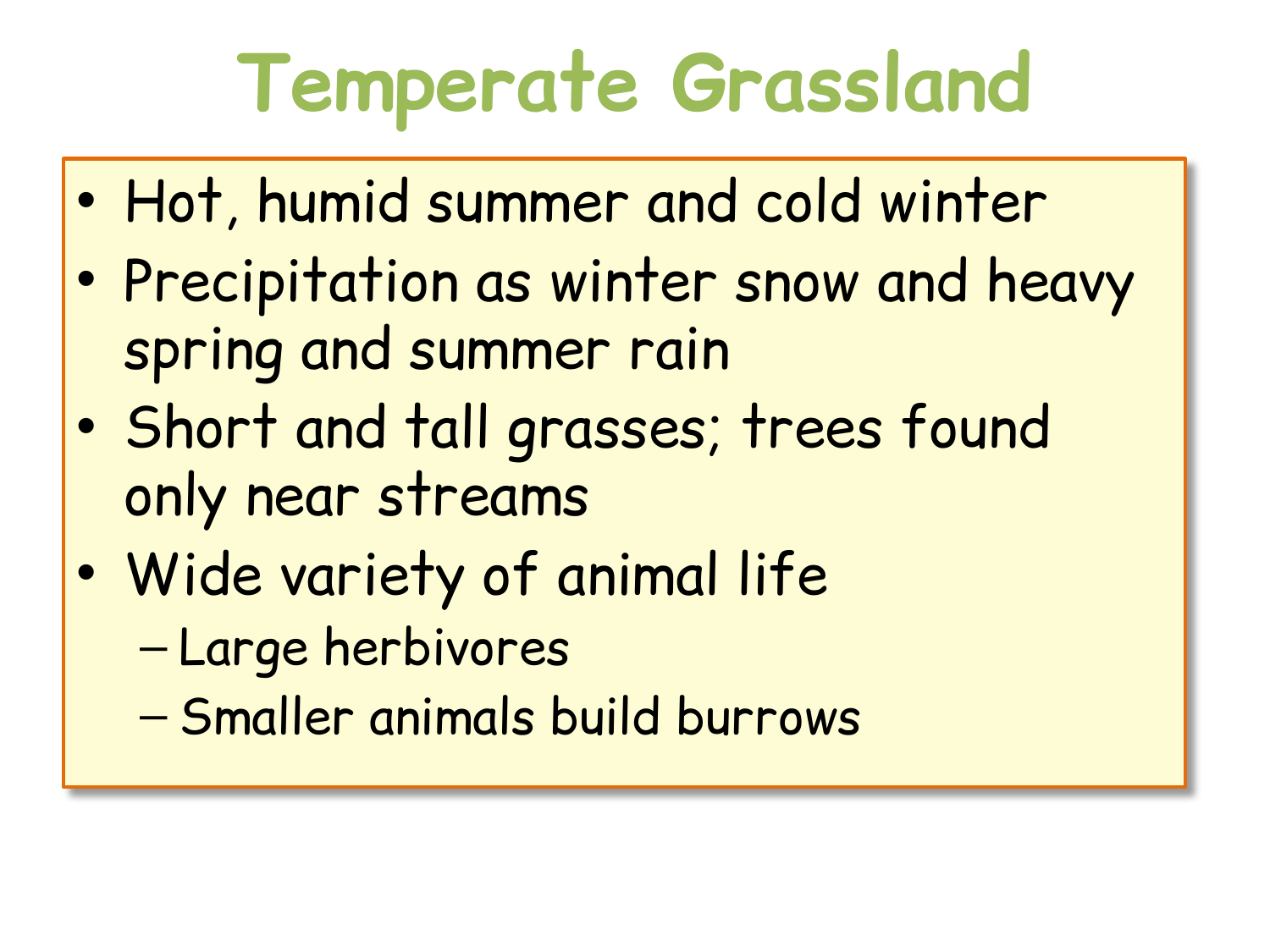

# Temperate Grassland
Hot, humid summer and cold winter
Precipitation as winter snow and heavy spring and summer rain
Short and tall grasses; trees found only near streams
Wide variety of animal life
Large herbivores
Smaller animals build burrows